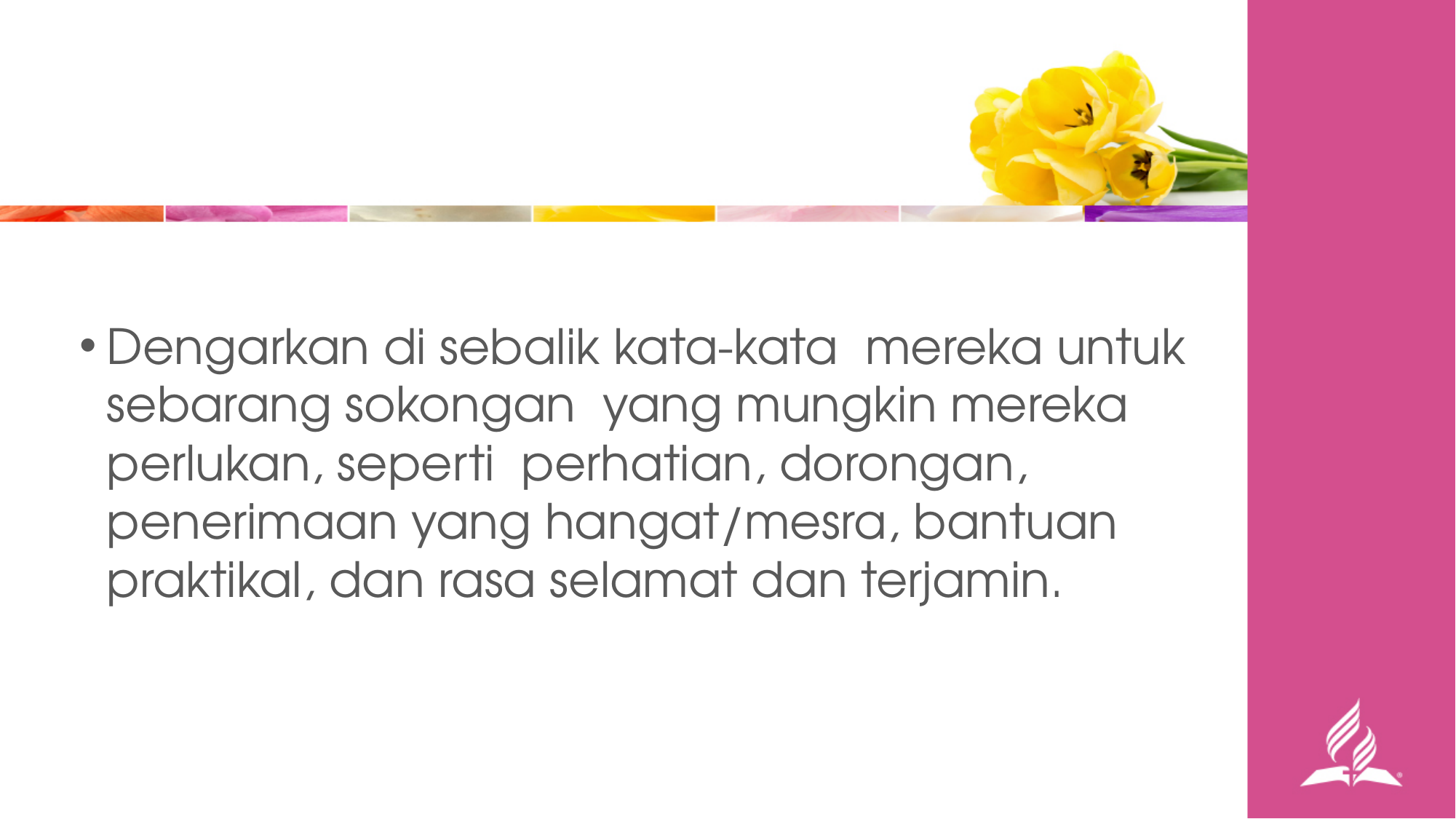

Dengarkan di sebalik kata-kata  mereka untuk sebarang sokongan  yang mungkin mereka perlukan, seperti  perhatian, dorongan, penerimaan yang hangat/mesra, bantuan praktikal, dan rasa selamat dan terjamin.